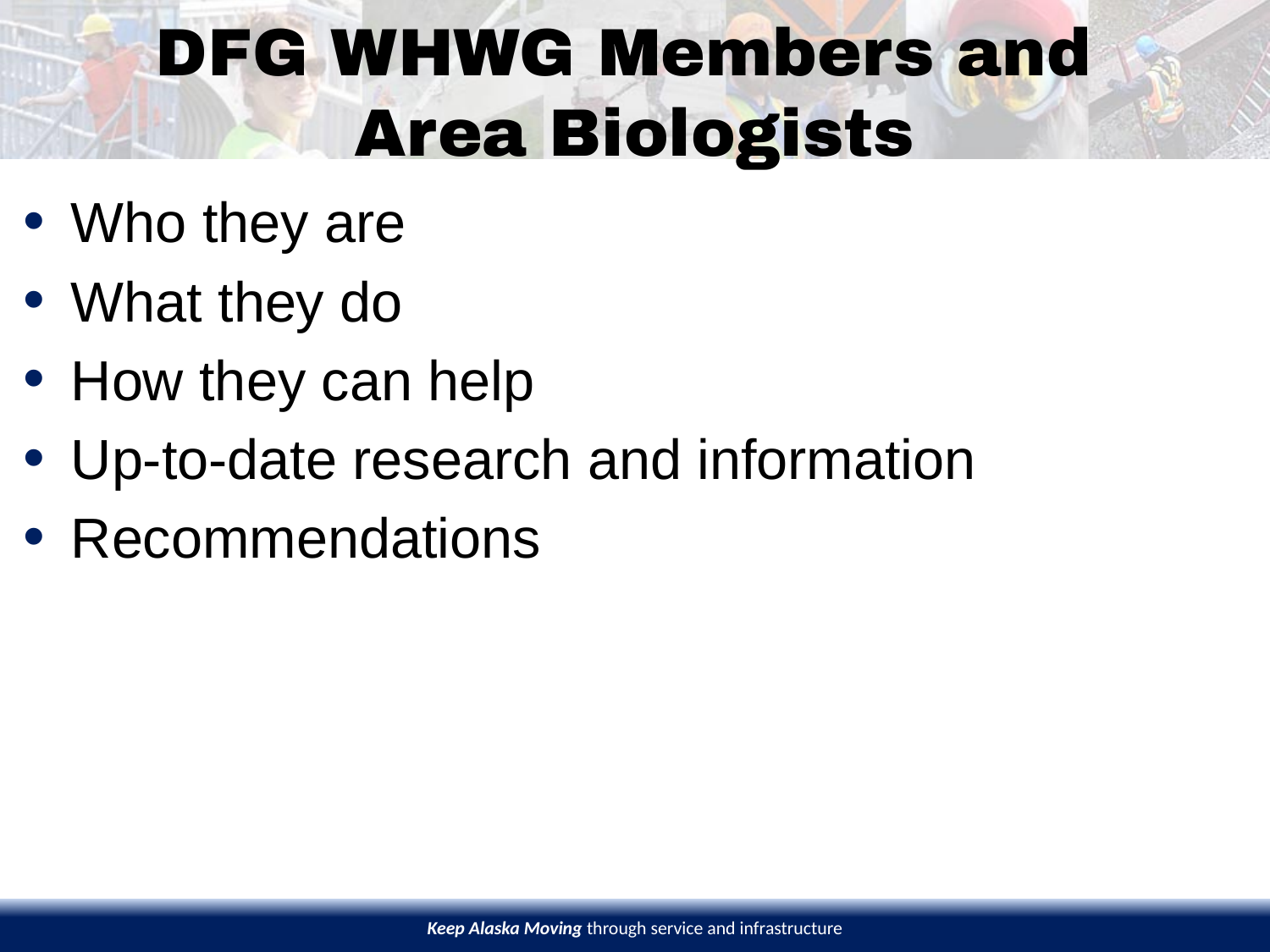

# DFG WHWG Members and Area Biologists
Who they are
What they do
How they can help
Up-to-date research and information
Recommendations